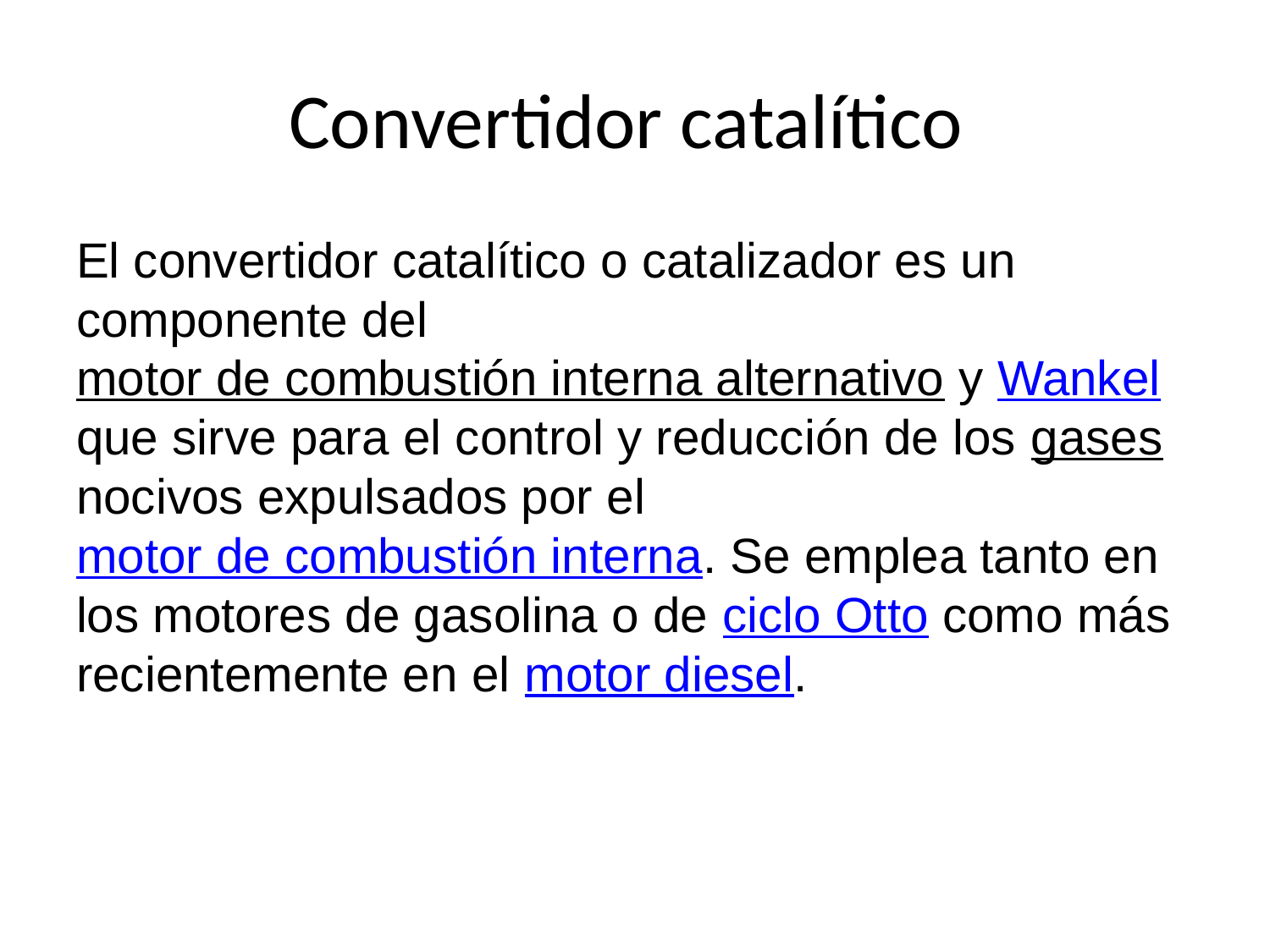

# Convertidor catalítico
El convertidor catalítico o catalizador es un componente del motor de combustión interna alternativo y Wankel que sirve para el control y reducción de los gases nocivos expulsados por el motor de combustión interna. Se emplea tanto en los motores de gasolina o de ciclo Otto como más recientemente en el motor diesel.